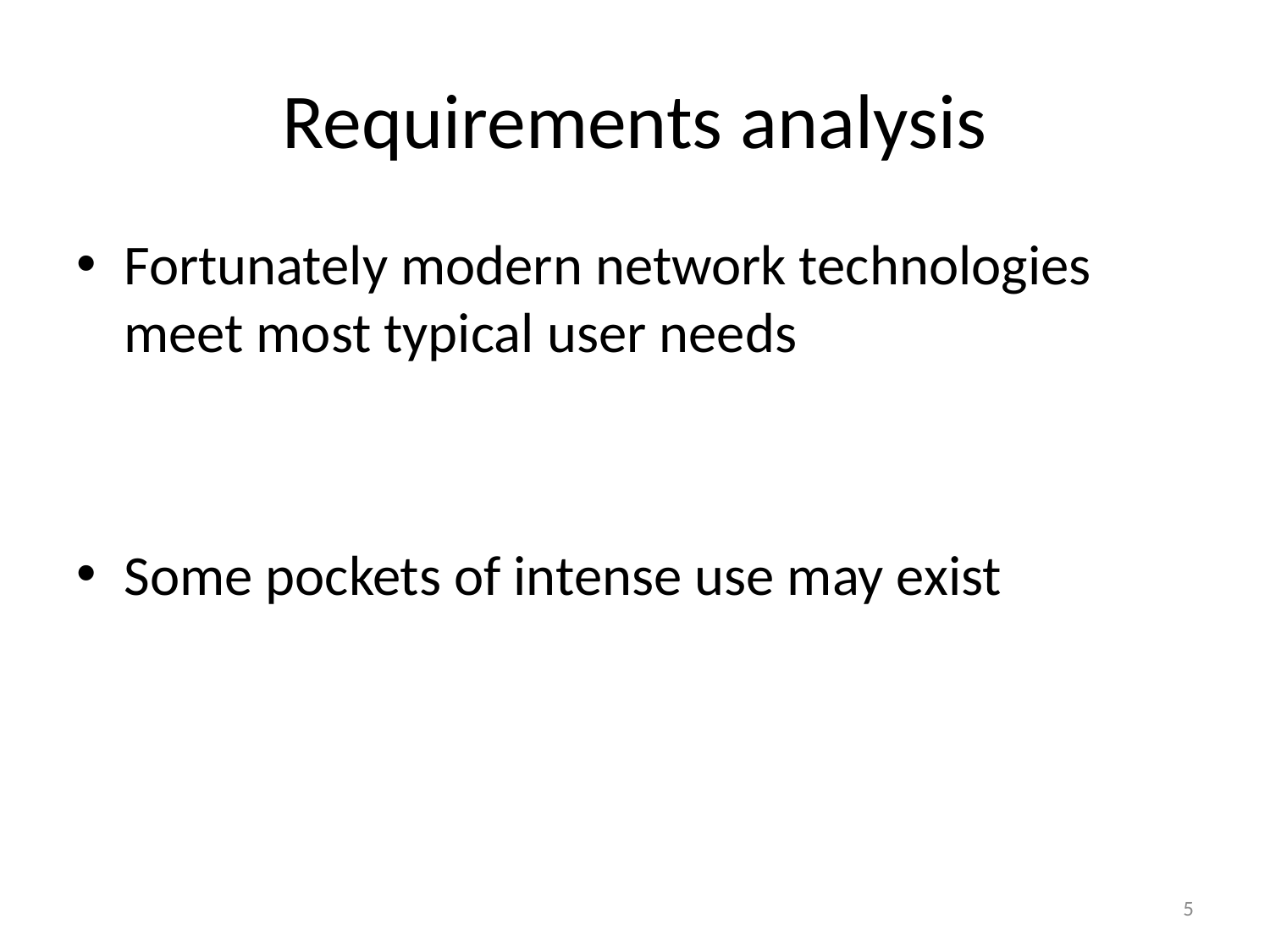

# Requirements analysis
Fortunately modern network technologies meet most typical user needs

Some pockets of intense use may exist

5